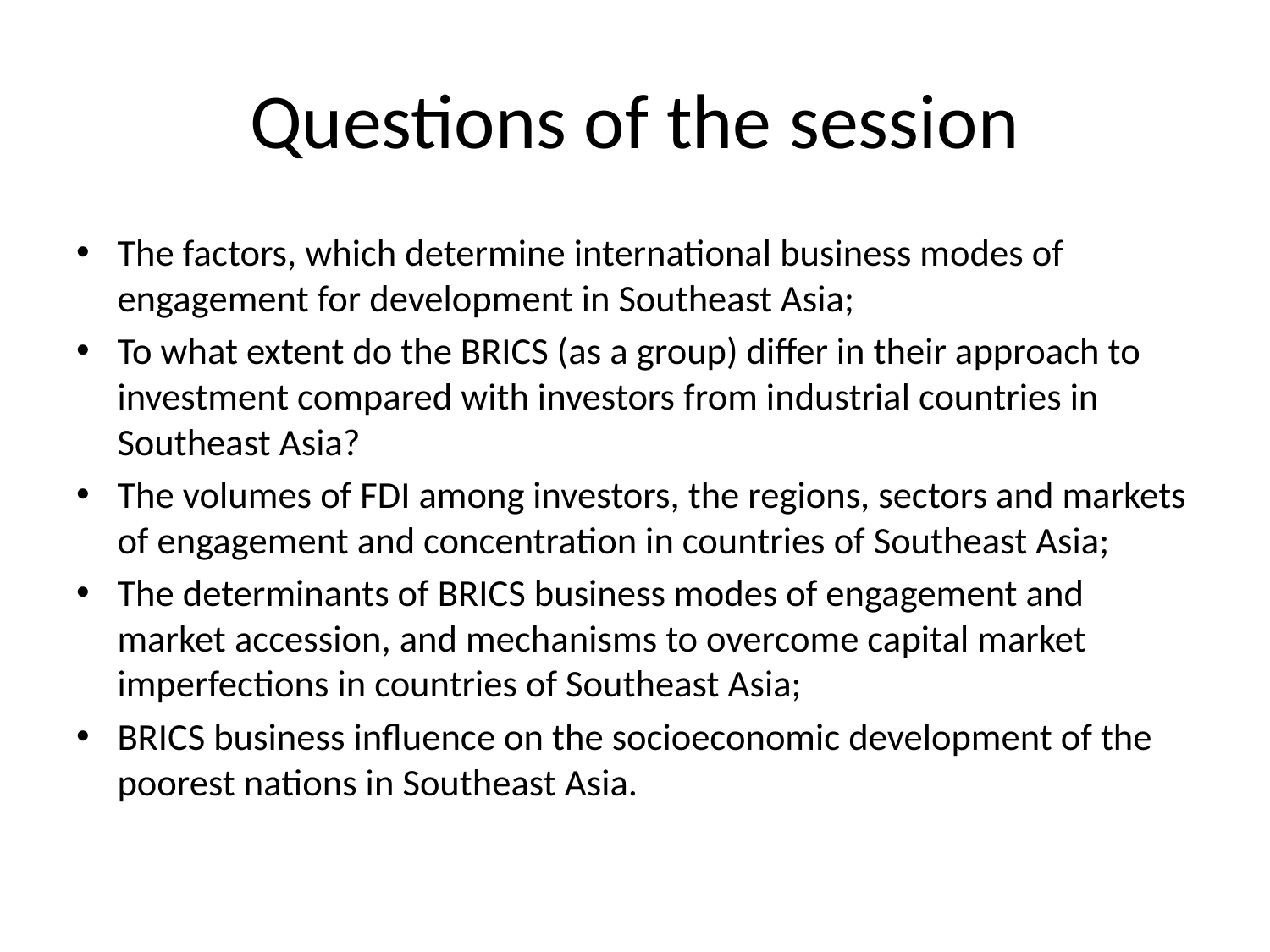

# Questions of the session
The factors, which determine international business modes of engagement for development in Southeast Asia;
To what extent do the BRICS (as a group) differ in their approach to investment compared with investors from industrial countries in Southeast Asia?
The volumes of FDI among investors, the regions, sectors and markets of engagement and concentration in countries of Southeast Asia;
The determinants of BRICS business modes of engagement and market accession, and mechanisms to overcome capital market imperfections in countries of Southeast Asia;
BRICS business influence on the socioeconomic development of the poorest nations in Southeast Asia.